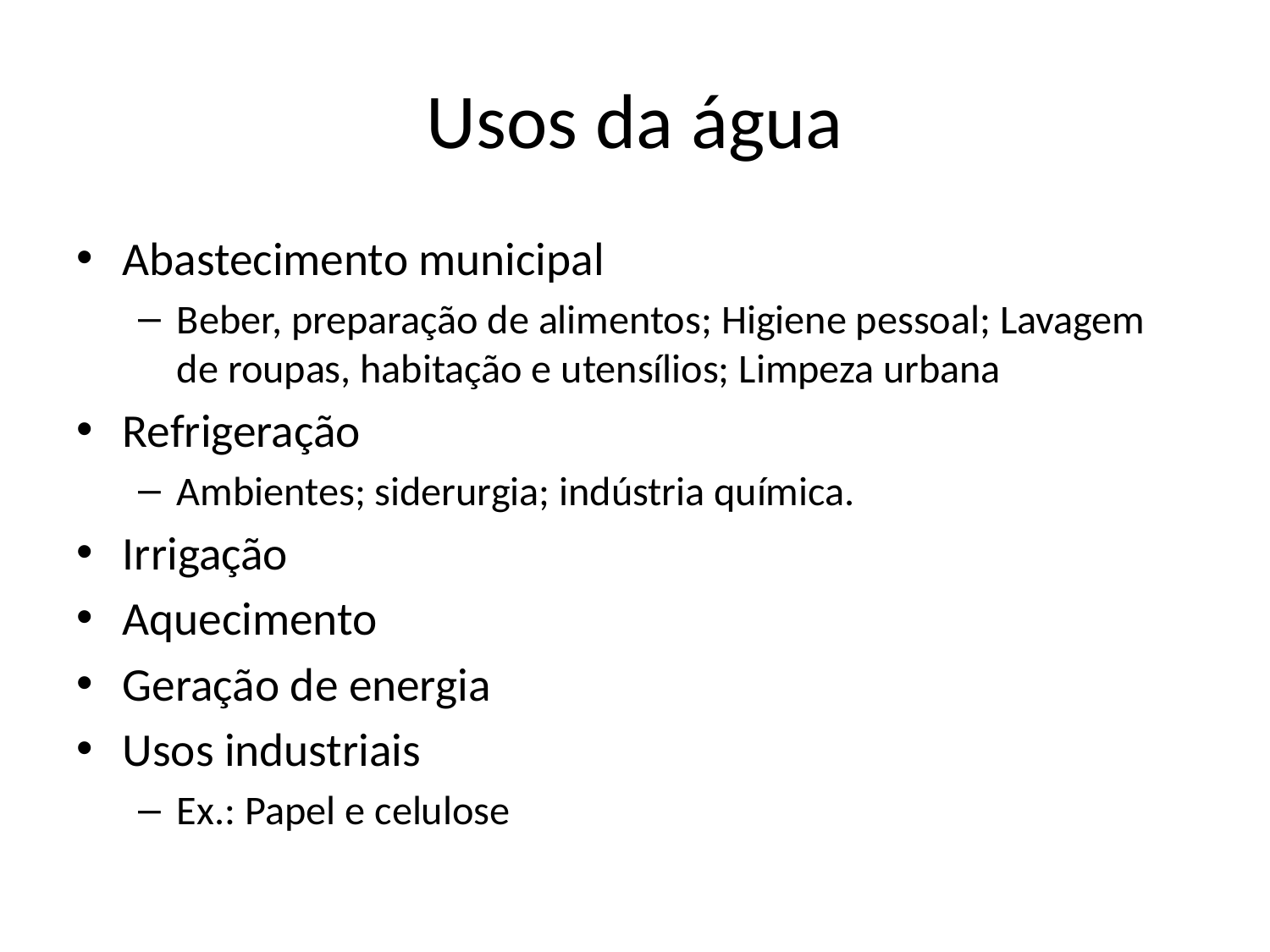

# Usos da água
Abastecimento municipal
Beber, preparação de alimentos; Higiene pessoal; Lavagem de roupas, habitação e utensílios; Limpeza urbana
Refrigeração
Ambientes; siderurgia; indústria química.
Irrigação
Aquecimento
Geração de energia
Usos industriais
Ex.: Papel e celulose